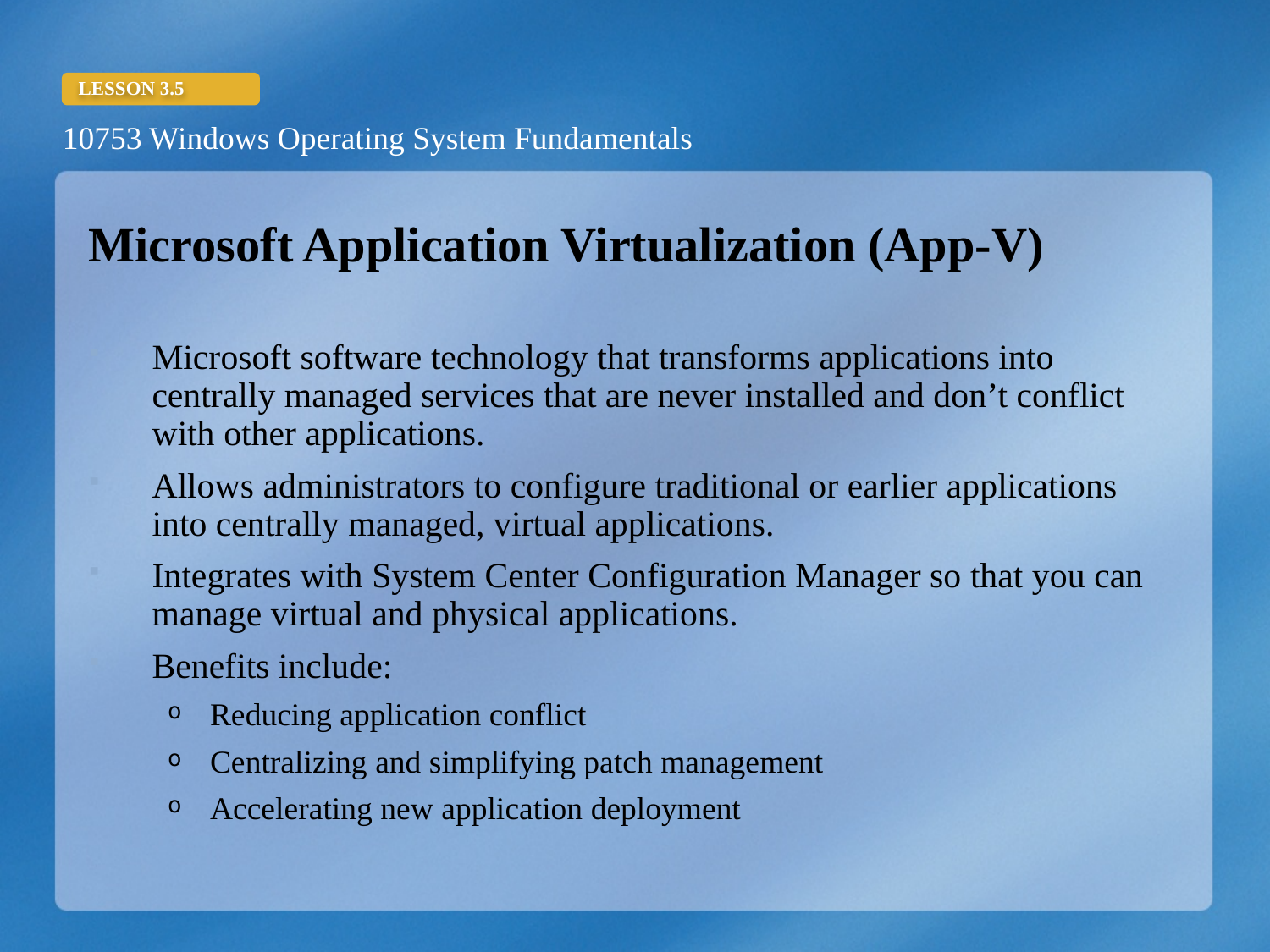

Microsoft Application Virtualization (App-V)

Microsoft software technology that transforms applications into centrally managed services that are never installed and don’t conflict with other applications.
Allows administrators to configure traditional or earlier applications into centrally managed, virtual applications.
Integrates with System Center Configuration Manager so that you can manage virtual and physical applications.
Benefits include:
Reducing application conflict
Centralizing and simplifying patch management
Accelerating new application deployment